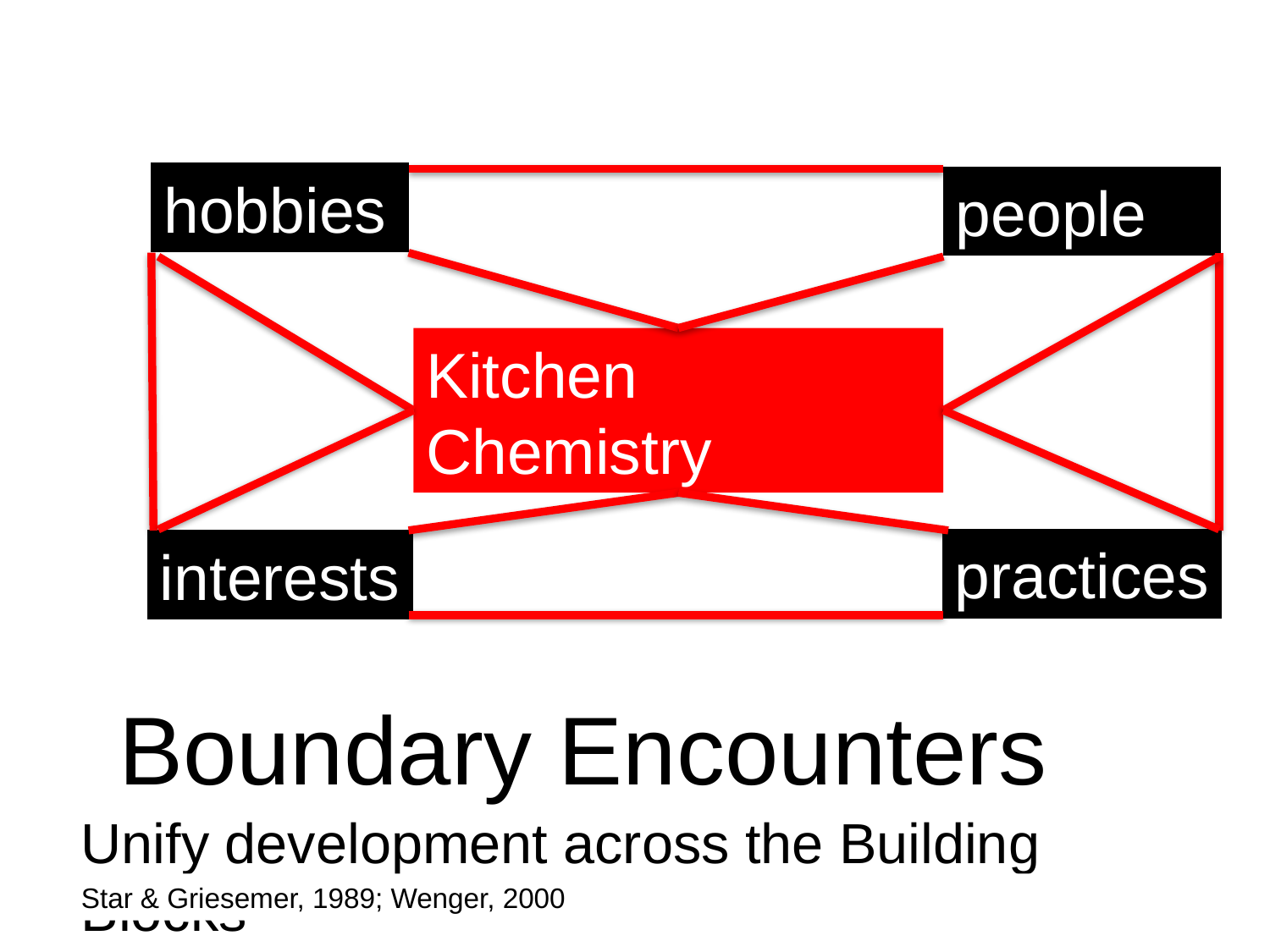

hobbies
people
Kitchen Chemistry
practices
interests
Boundary Encounters
Unify development across the Building Blocks
Star & Griesemer, 1989; Wenger, 2000